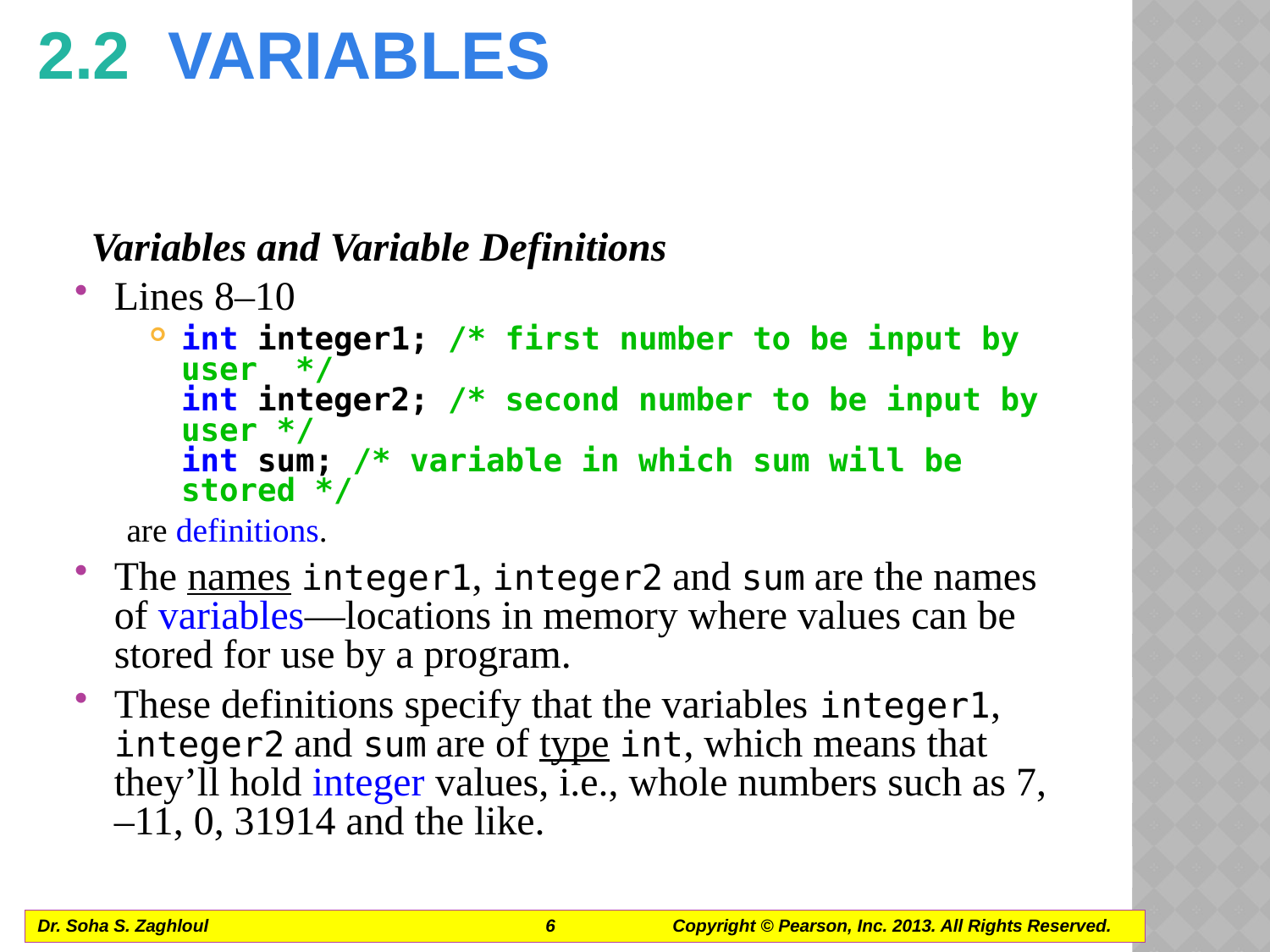

2.2  VARIABLES
Variables and Variable Definitions
Lines 8–10
int integer1; /* first number to be input by user  */
int integer2; /* second number to be input by user */
int sum; /* variable in which sum will be stored */
are definitions.
The names integer1, integer2 and sum are the names of variables—locations in memory where values can be stored for use by a program.
These definitions specify that the variables integer1, integer2 and sum are of type int, which means that they’ll hold integer values, i.e., whole numbers such as 7, –11, 0, 31914 and the like.
Dr. Soha S. Zaghloul			6	Copyright © Pearson, Inc. 2013. All Rights Reserved.
©1992-2013 by Pearson Education, Inc. All Rights Reserved.